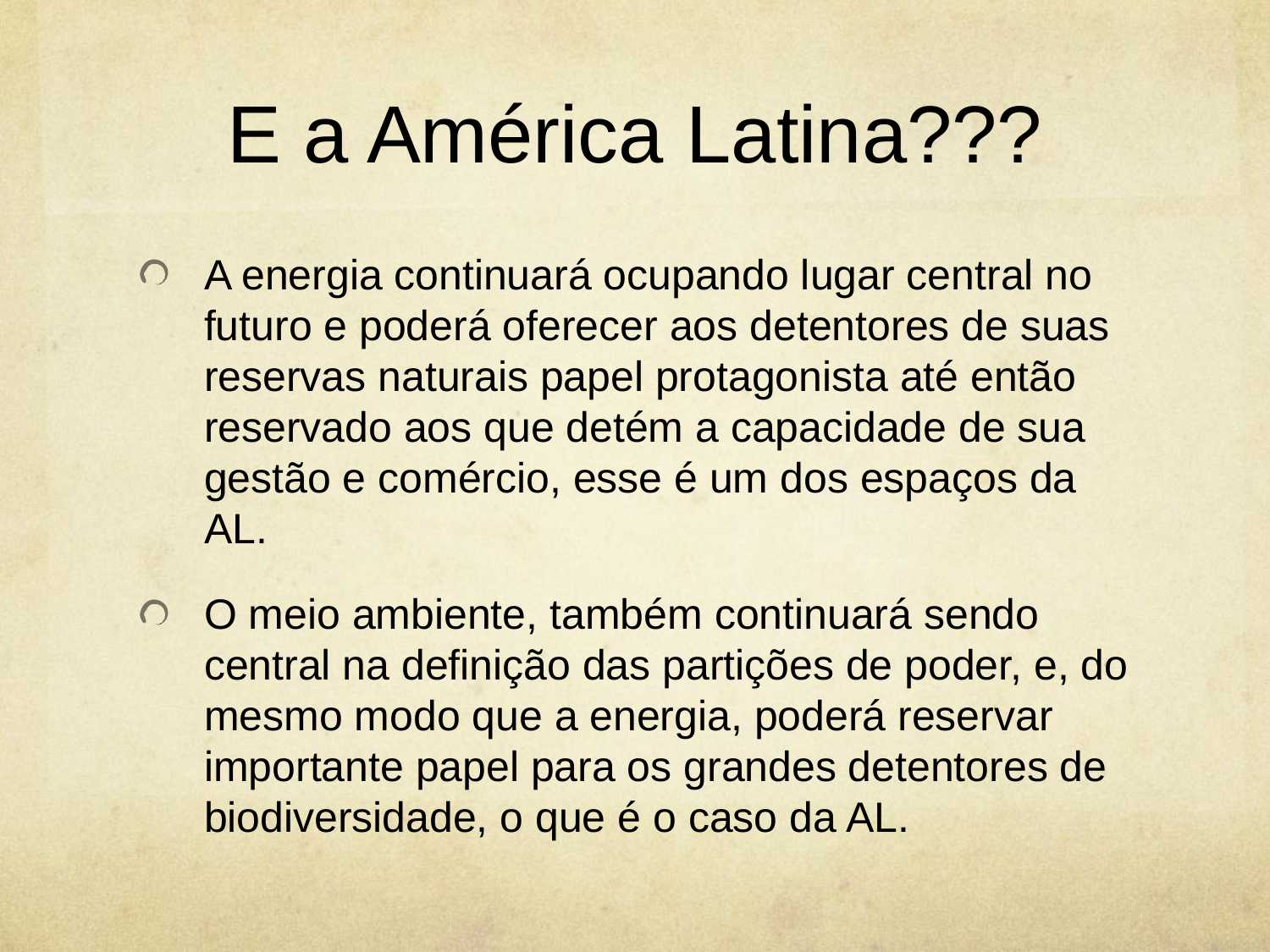

# E a América Latina???
A energia continuará ocupando lugar central no futuro e poderá oferecer aos detentores de suas reservas naturais papel protagonista até então reservado aos que detém a capacidade de sua gestão e comércio, esse é um dos espaços da AL.
O meio ambiente, também continuará sendo central na definição das partições de poder, e, do mesmo modo que a energia, poderá reservar importante papel para os grandes detentores de biodiversidade, o que é o caso da AL.